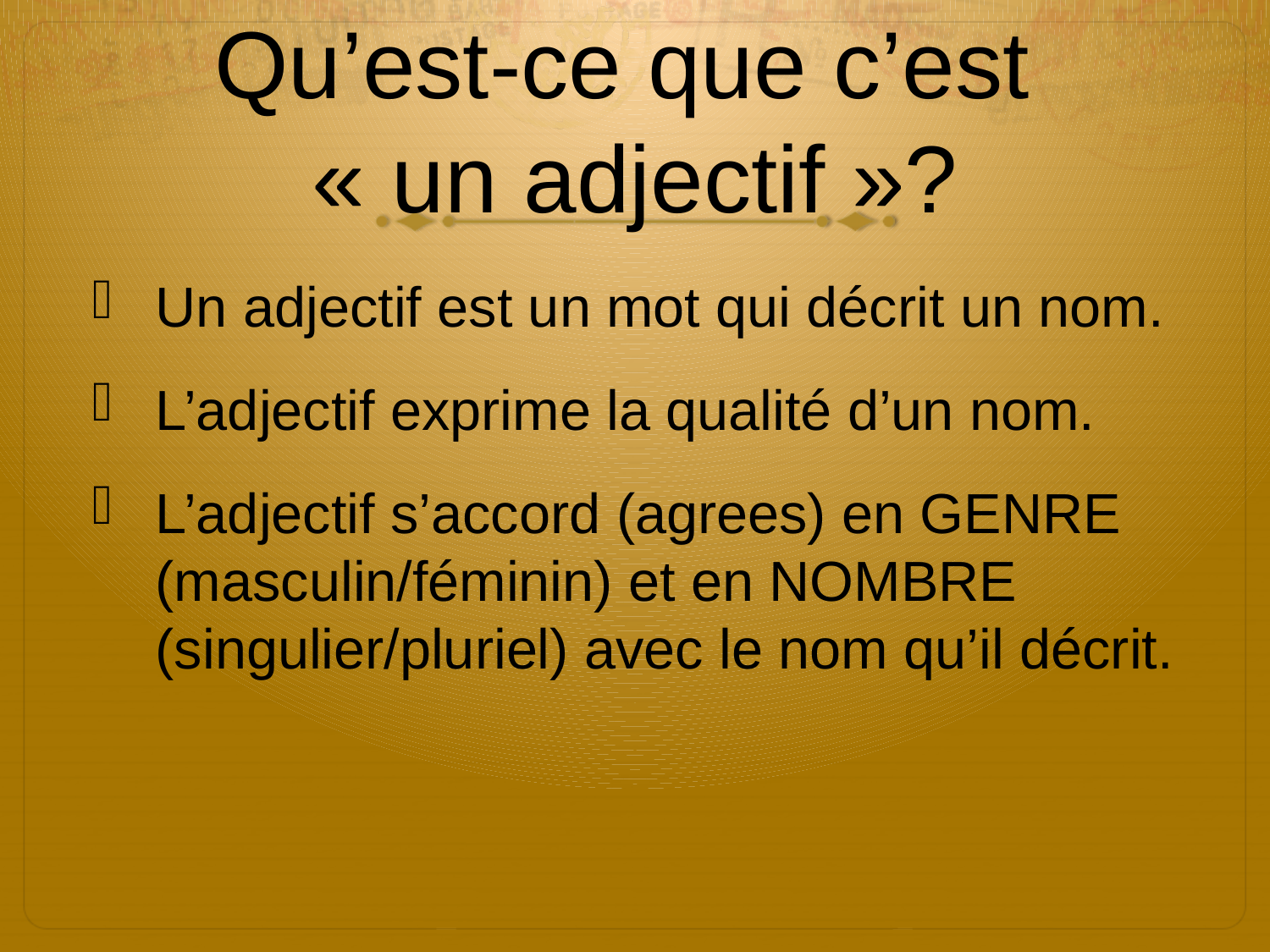

# Qu’est-ce que c’est « un adjectif »?
Un adjectif est un mot qui décrit un nom.
L’adjectif exprime la qualité d’un nom.
L’adjectif s’accord (agrees) en GENRE (masculin/féminin) et en NOMBRE (singulier/pluriel) avec le nom qu’il décrit.